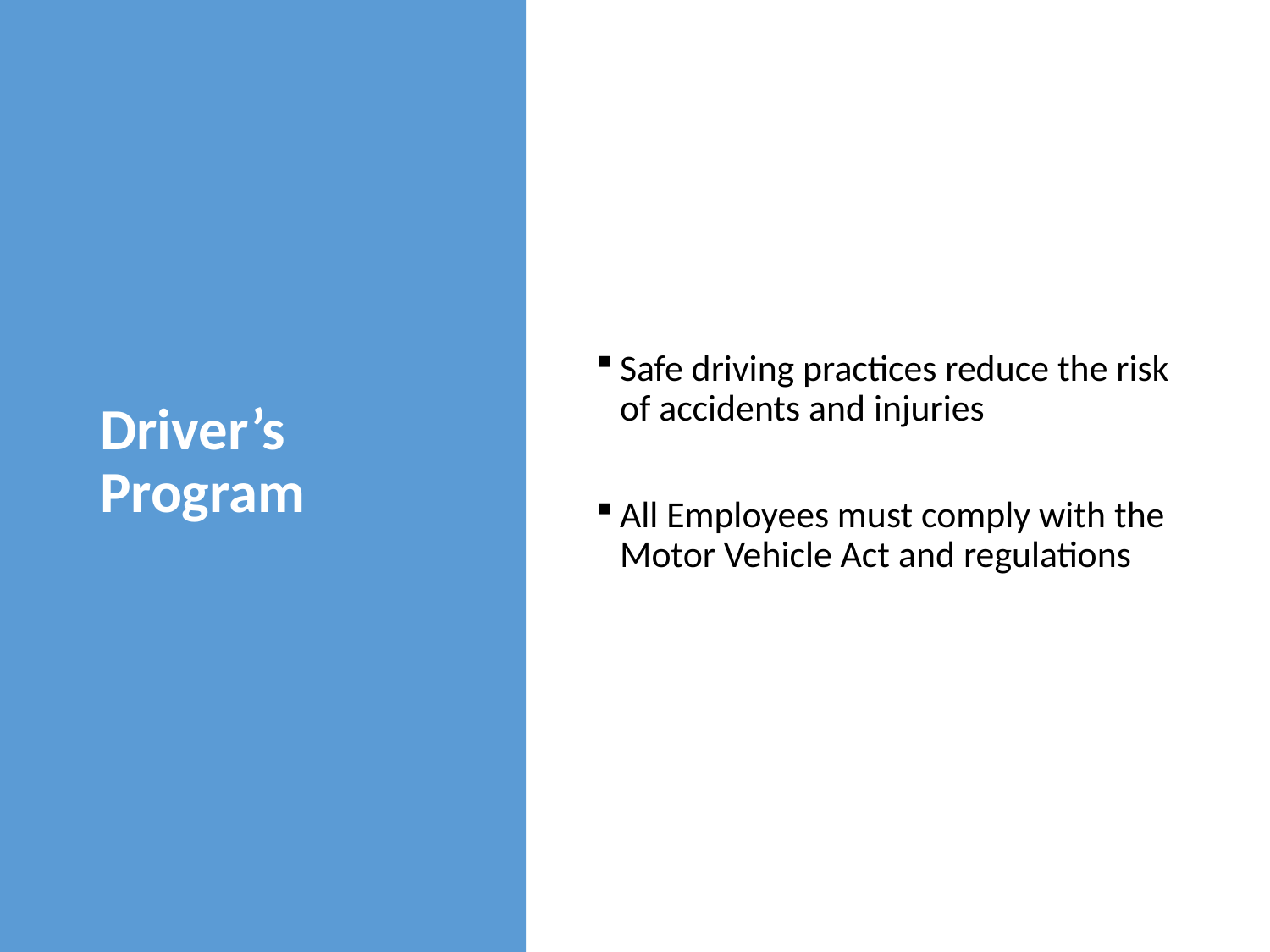

# Driver’s Program
Safe driving practices reduce the risk of accidents and injuries

All Employees must comply with the Motor Vehicle Act and regulations